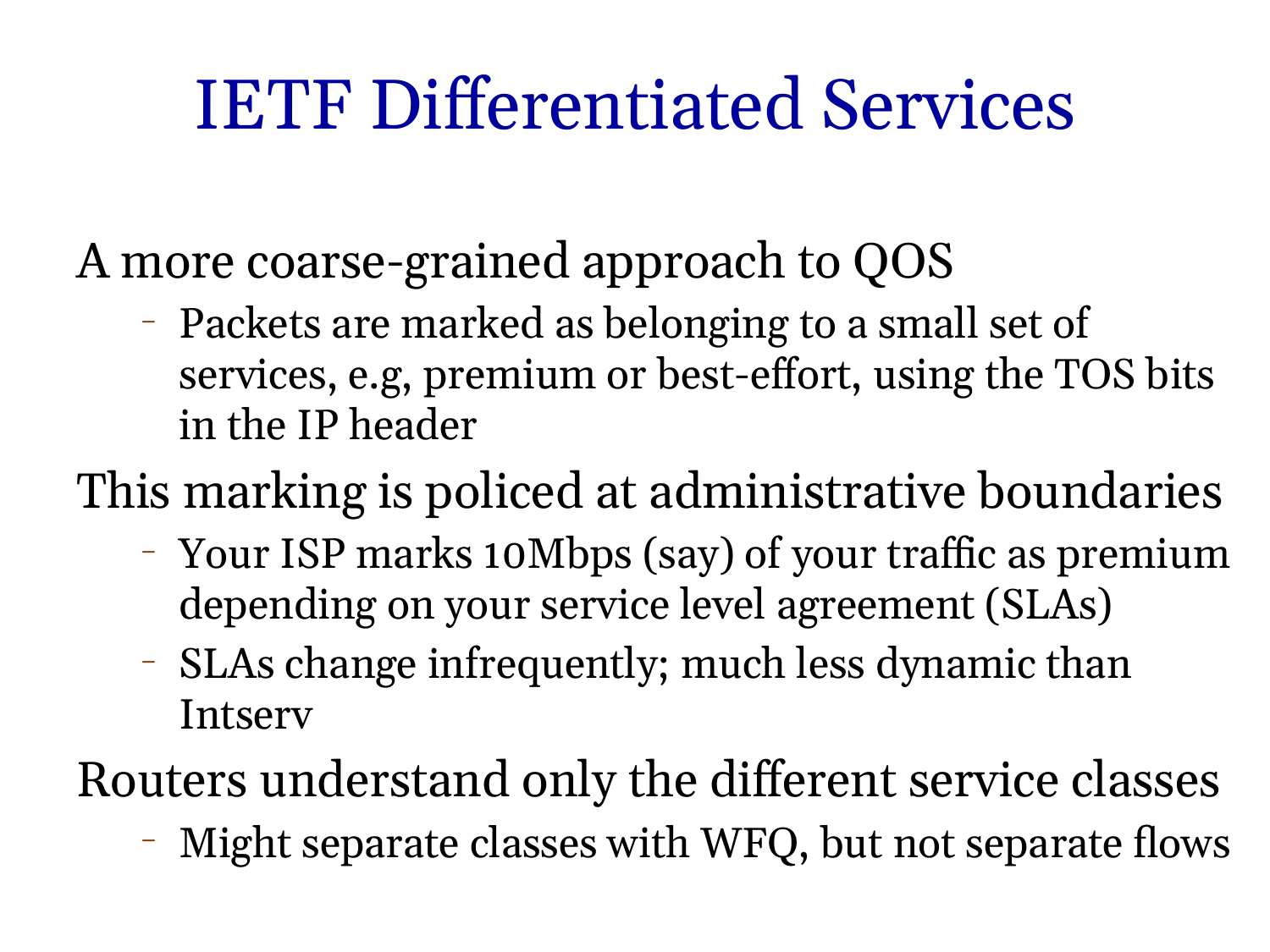

# IETF Differentiated Services
A more coarse-grained approach to QOS
Packets are marked as belonging to a small set of services, e.g, premium or best-effort, using the TOS bits in the IP header
This marking is policed at administrative boundaries
Your ISP marks 10Mbps (say) of your traffic as premium depending on your service level agreement (SLAs)
SLAs change infrequently; much less dynamic than Intserv
Routers understand only the different service classes
Might separate classes with WFQ, but not separate flows